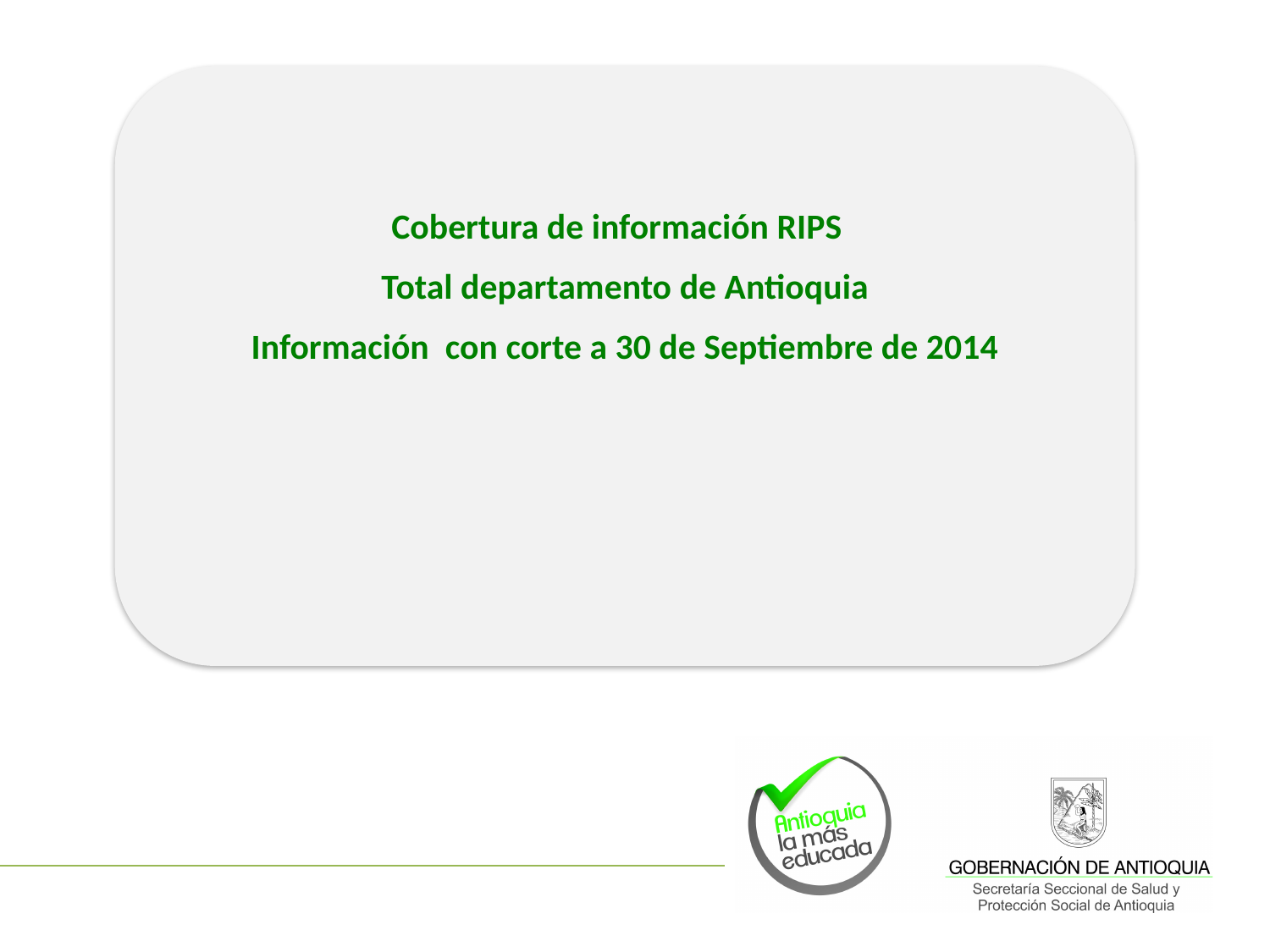

Cobertura de información RIPS
Total departamento de Antioquia
Información  con corte a 30 de Septiembre de 2014